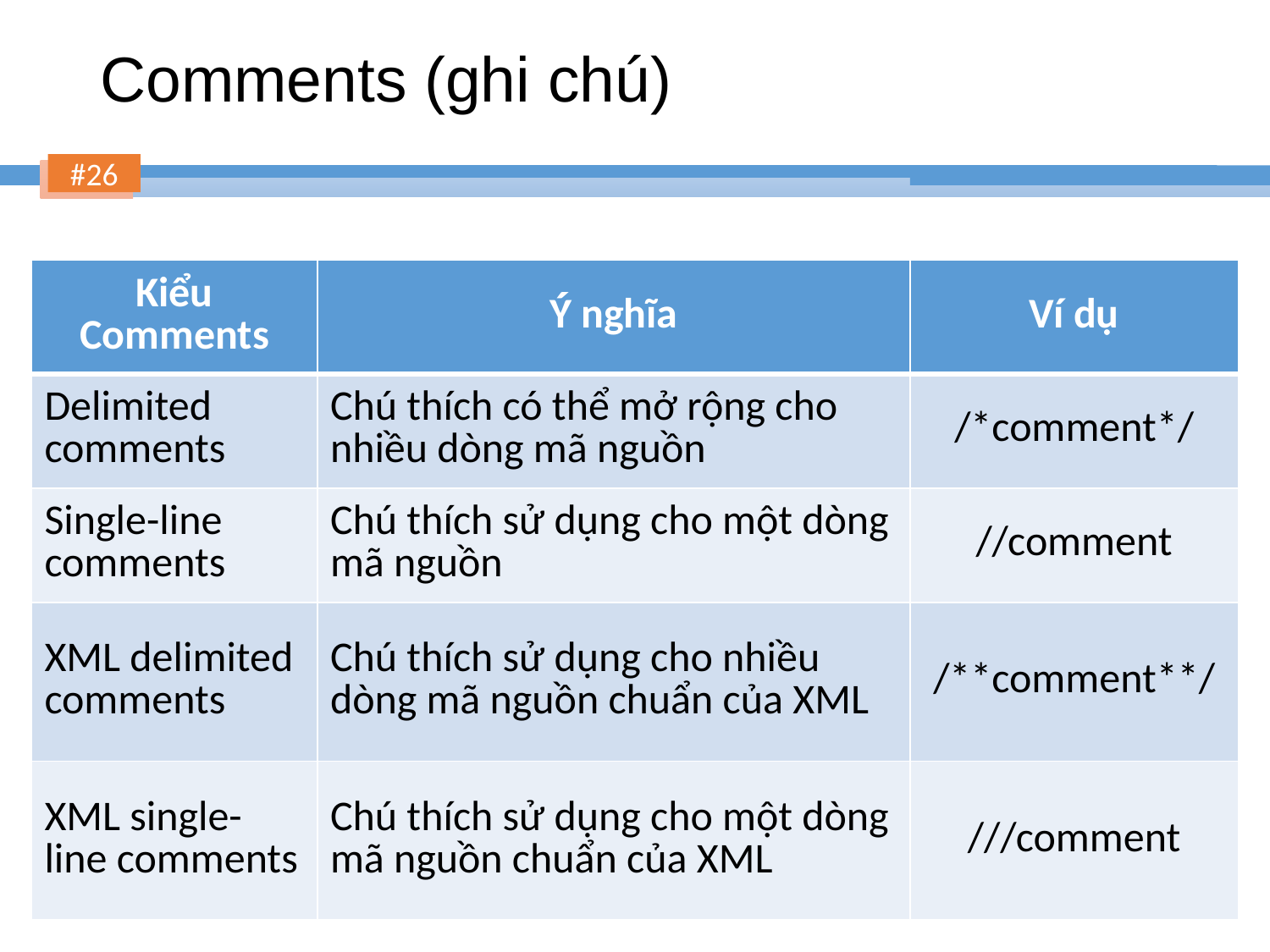

# Comments (ghi chú)

| Kiểu Comments | Ý nghĩa | Ví dụ |
| --- | --- | --- |
| Delimited comments | Chú thích có thể mở rộng cho nhiều dòng mã nguồn | /\*comment\*/ |
| Single-line comments | Chú thích sử dụng cho một dòng mã nguồn | //comment |
| XML delimited comments | Chú thích sử dụng cho nhiều dòng mã nguồn chuẩn của XML | /\*\*comment\*\*/ |
| XML single-line comments | Chú thích sử dụng cho một dòng mã nguồn chuẩn của XML | ///comment |